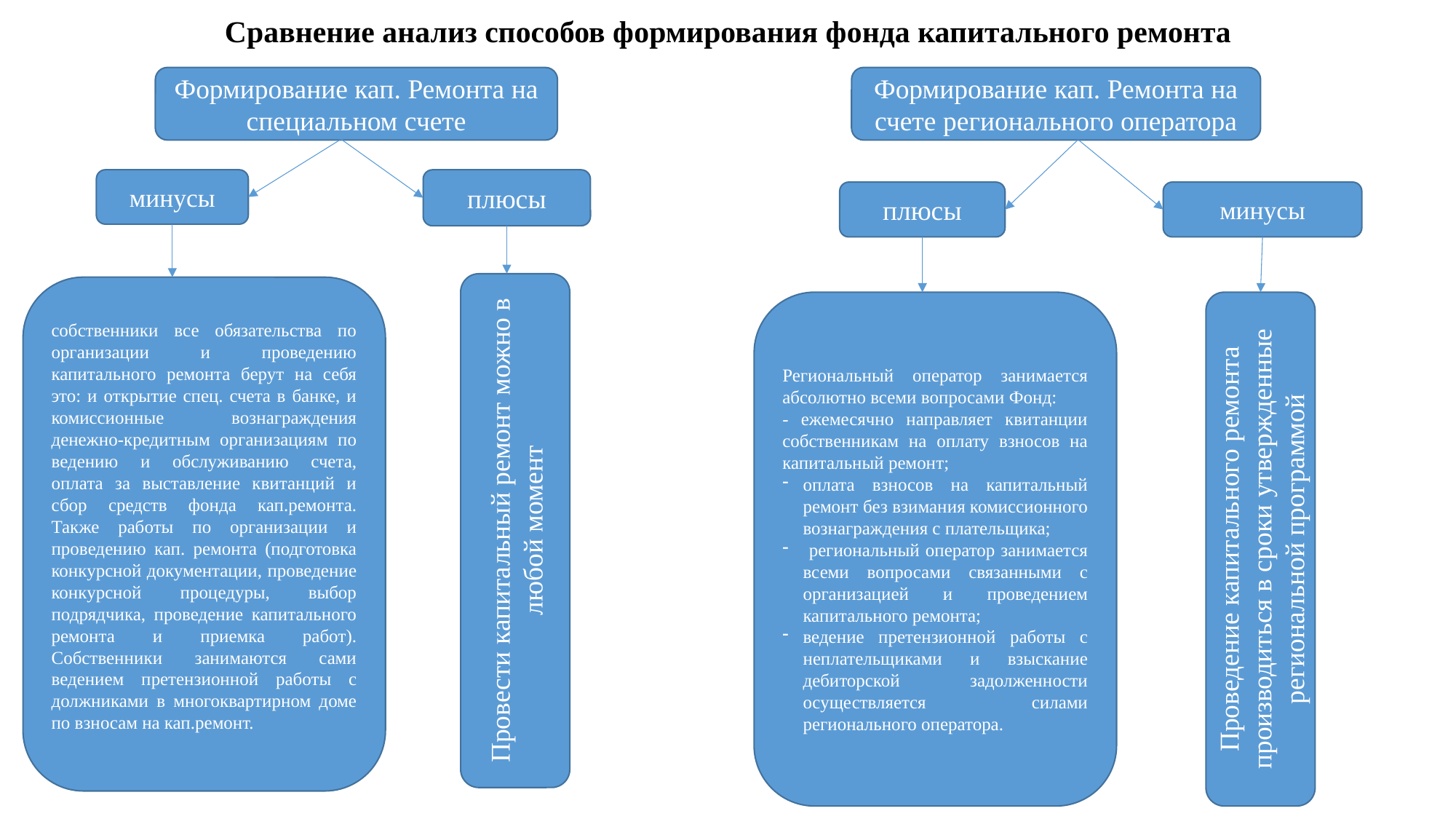

Сравнение анализ способов формирования фонда капитального ремонта
Формирование кап. Ремонта на счете регионального оператора
Формирование кап. Ремонта на специальном счете
минусы
плюсы
плюсы
минусы
Провести капитальный ремонт можно в любой момент
собственники все обязательства по организации и проведению капитального ремонта берут на себя это: и открытие спец. счета в банке, и комиссионные вознаграждения денежно-кредитным организациям по ведению и обслуживанию счета, оплата за выставление квитанций и сбор средств фонда кап.ремонта. Также работы по организации и проведению кап. ремонта (подготовка конкурсной документации, проведение конкурсной процедуры, выбор подрядчика, проведение капитального ремонта и приемка работ). Собственники занимаются сами ведением претензионной работы с должниками в многоквартирном доме по взносам на кап.ремонт.

Региональный оператор занимается абсолютно всеми вопросами Фонд:
- ежемесячно направляет квитанции собственникам на оплату взносов на капитальный ремонт;
оплата взносов на капитальный ремонт без взимания комиссионного вознаграждения с плательщика;
 региональный оператор занимается всеми вопросами связанными с организацией и проведением капитального ремонта;
ведение претензионной работы с неплательщиками и взыскание дебиторской задолженности осуществляется силами регионального оператора.
Проведение капитального ремонта производиться в сроки утвержденные региональной программой